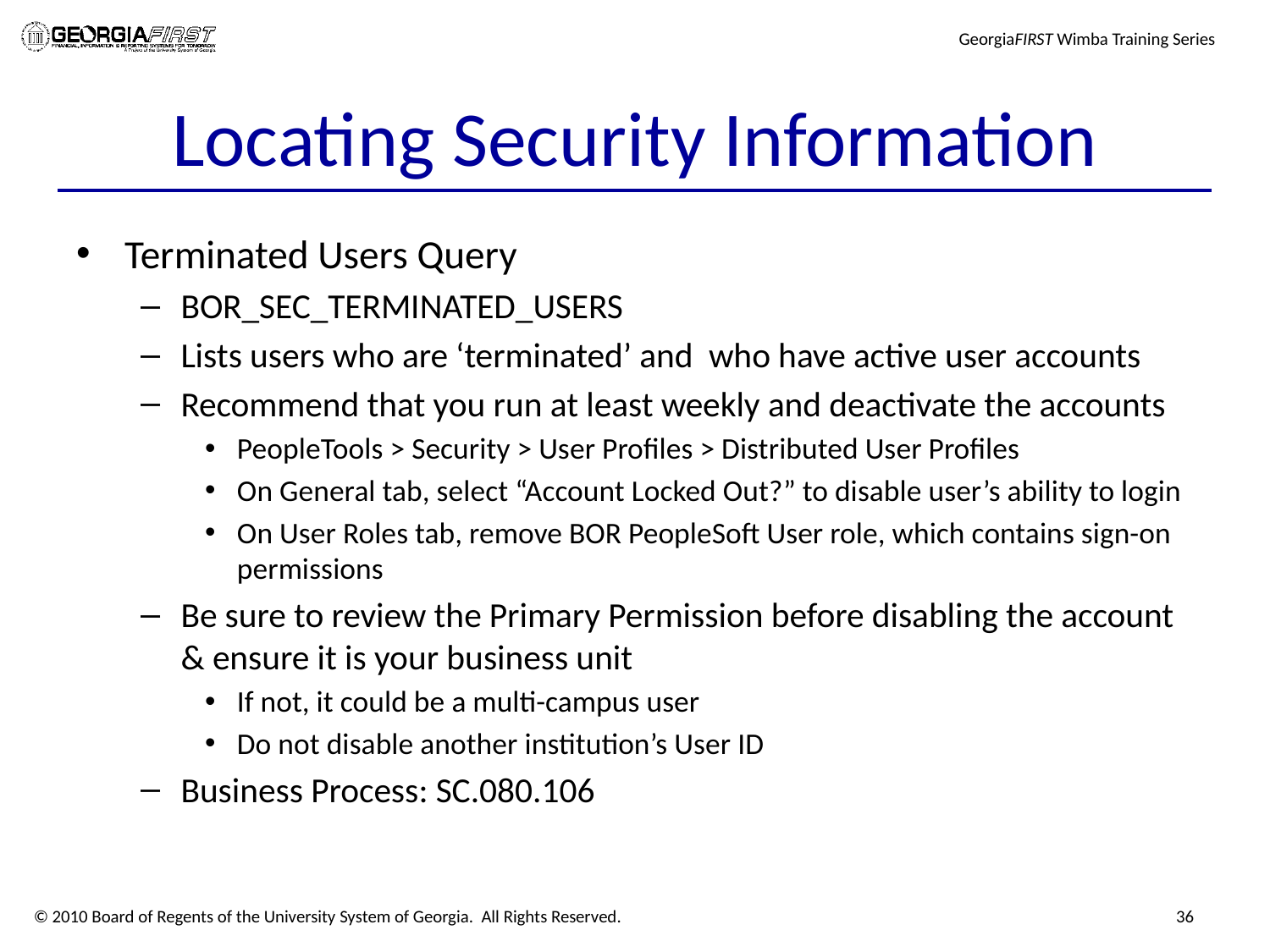

# Locating Security Information
Terminated Users Query
BOR_SEC_TERMINATED_USERS
Lists users who are ‘terminated’ and  who have active user accounts
Recommend that you run at least weekly and deactivate the accounts
PeopleTools > Security > User Profiles > Distributed User Profiles
On General tab, select “Account Locked Out?” to disable user’s ability to login
On User Roles tab, remove BOR PeopleSoft User role, which contains sign-on permissions
Be sure to review the Primary Permission before disabling the account & ensure it is your business unit
If not, it could be a multi-campus user
Do not disable another institution’s User ID
Business Process: SC.080.106